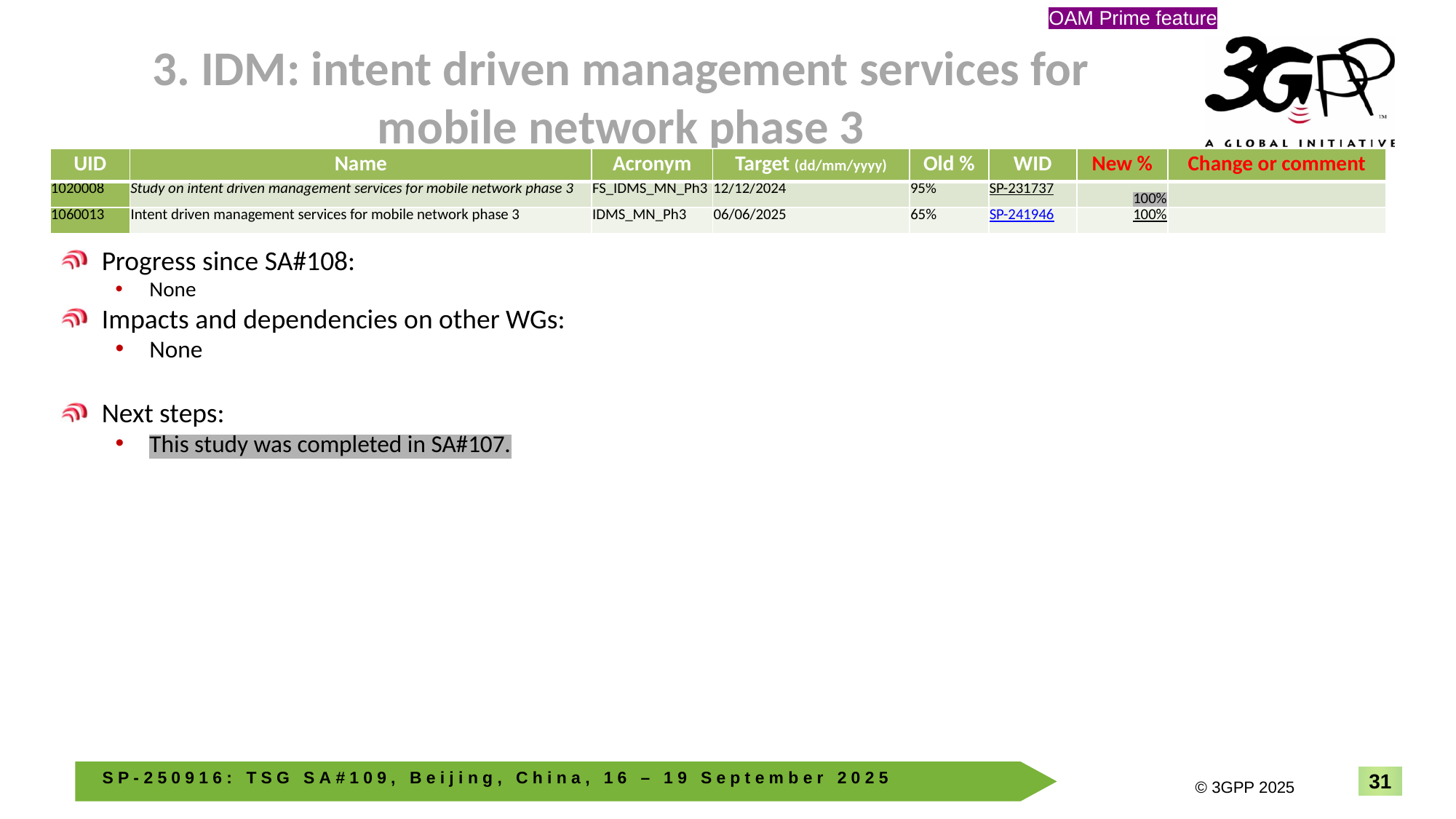

OAM Prime feature
# 3. IDM: intent driven management services for mobile network phase 3
| UID | Name | Acronym | Target (dd/mm/yyyy) | Old % | WID | New % | Change or comment |
| --- | --- | --- | --- | --- | --- | --- | --- |
| 1020008 | Study on intent driven management services for mobile network phase 3 | FS\_IDMS\_MN\_Ph3 | 12/12/2024 | 95% | SP-231737 | 100% |  |
| 1060013 | Intent driven management services for mobile network phase 3 | IDMS\_MN\_Ph3 | 06/06/2025 | 65% | SP-241946 | 100% |  |
Progress since SA#108:
None
Impacts and dependencies on other WGs:
None

Next steps:
This study was completed in SA#107.